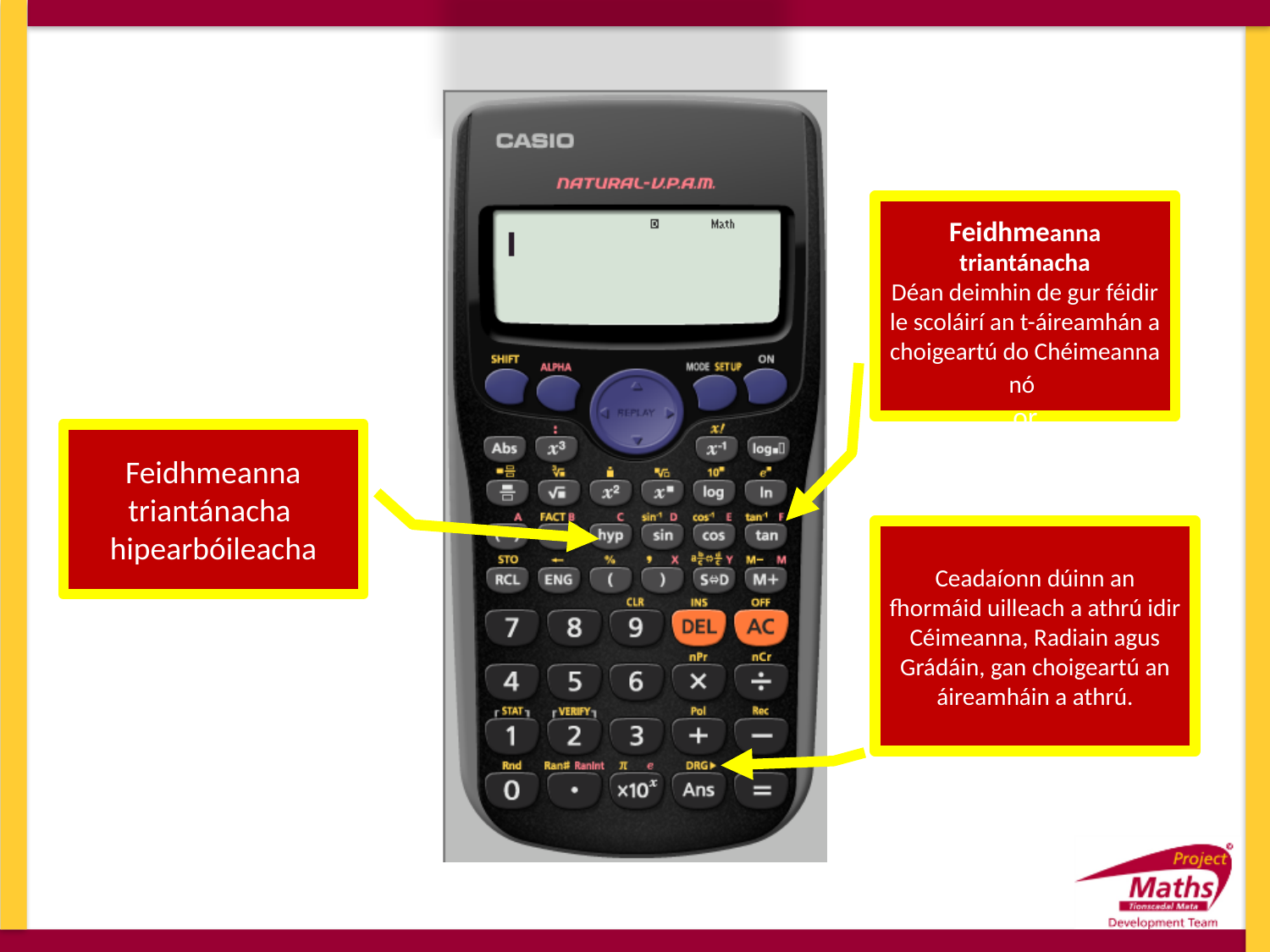

Feidhmeanna triantánacha
Déan deimhin de gur féidir le scoláirí an t-áireamhán a choigeartú do Chéimeanna
nó
or
Feidhmeanna triantánacha  hipearbóileacha
Ceadaíonn dúinn an fhormáid uilleach a athrú idir Céimeanna, Radiain agus Grádáin, gan choigeartú an áireamháin a athrú.